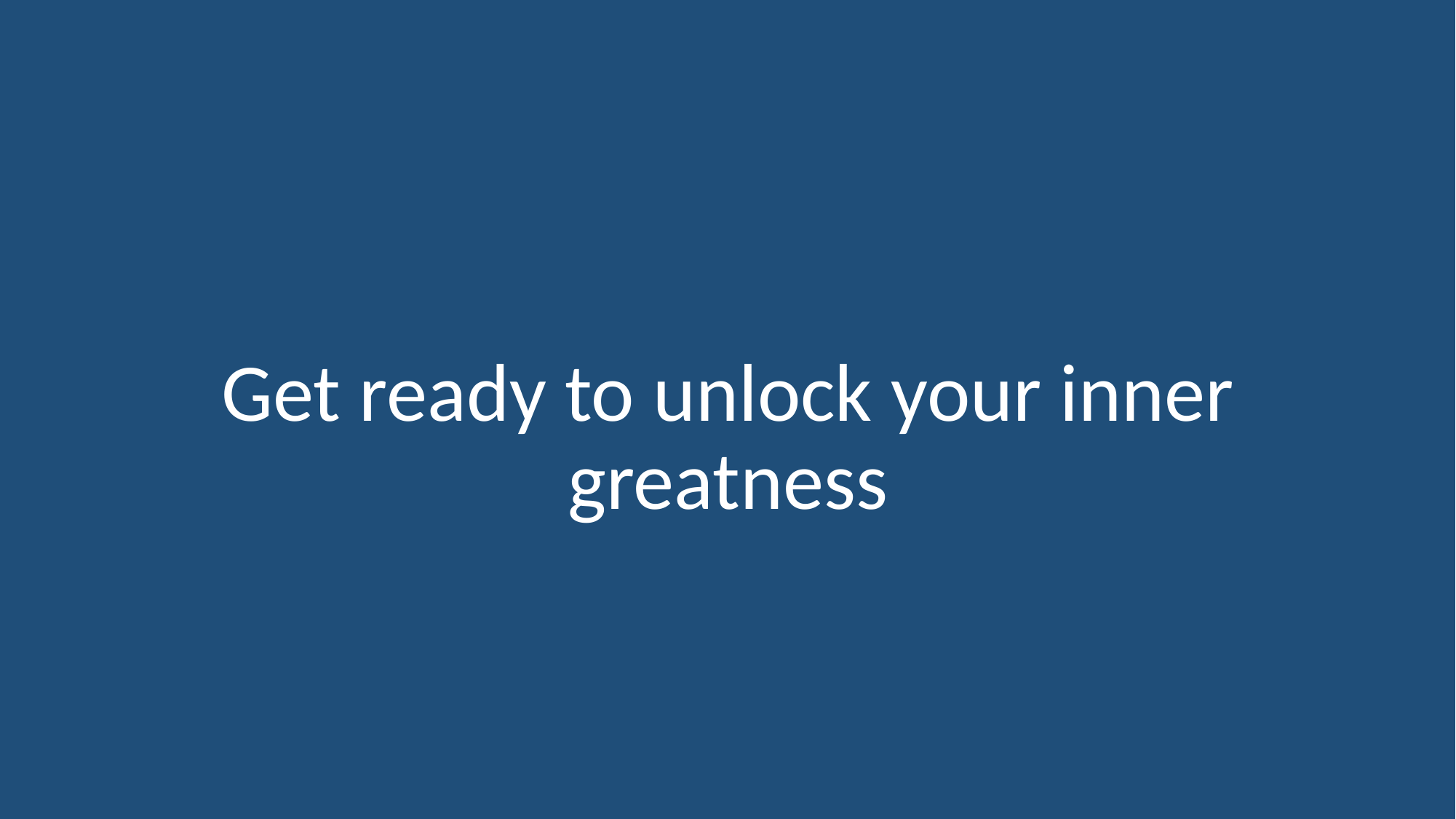

Get ready to unlock your inner greatness